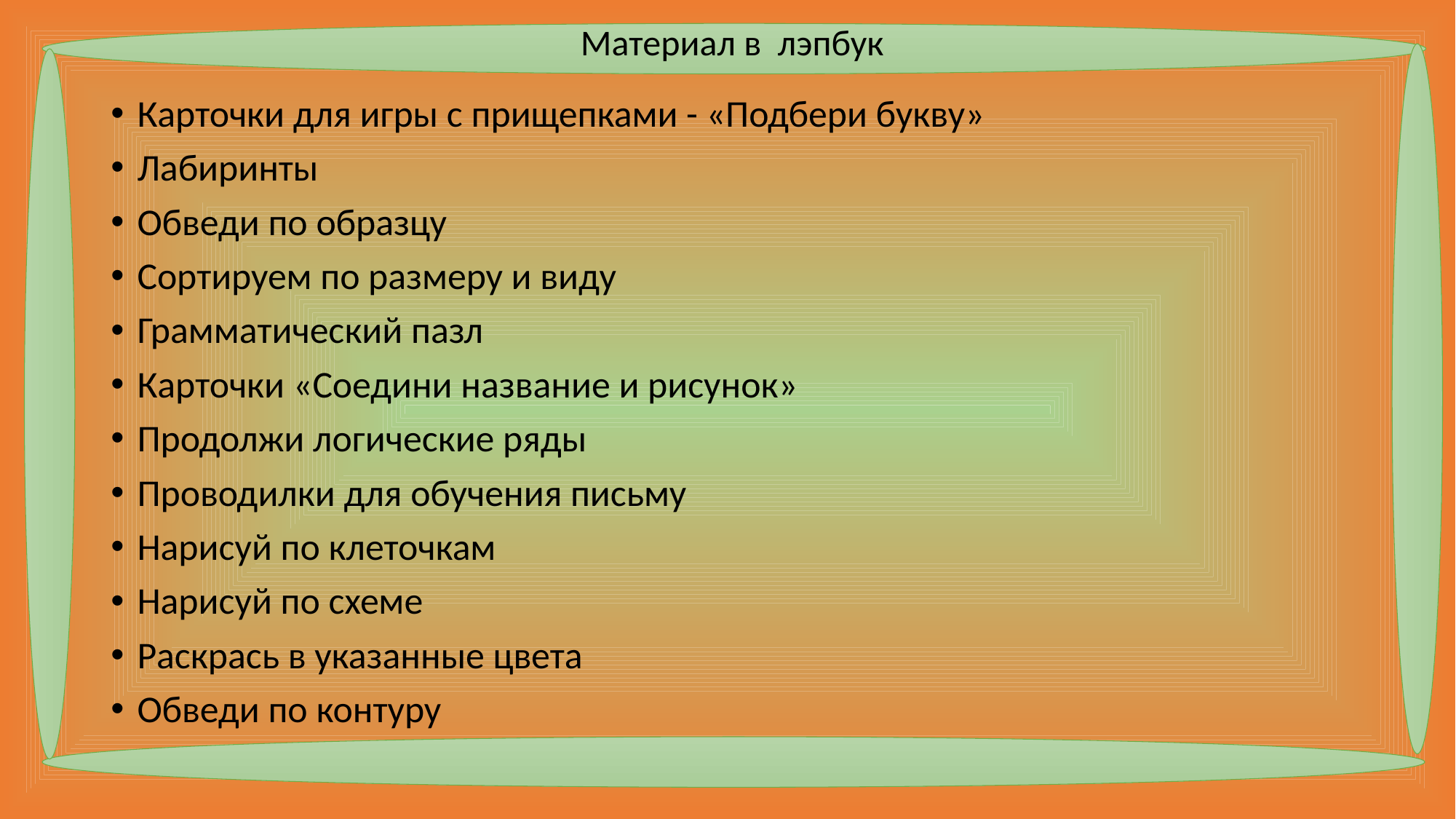

Материал в  лэпбук

Карточки для игры с прищепками - «Подбери букву»
Лабиринты
Обведи по образцу
Сортируем по размеру и виду
Грамматический пазл
Карточки «Соедини название и рисунок»
Продолжи логические ряды
Проводилки для обучения письму
Нарисуй по клеточкам
Нарисуй по схеме
Раскрась в указанные цвета
Обведи по контуру